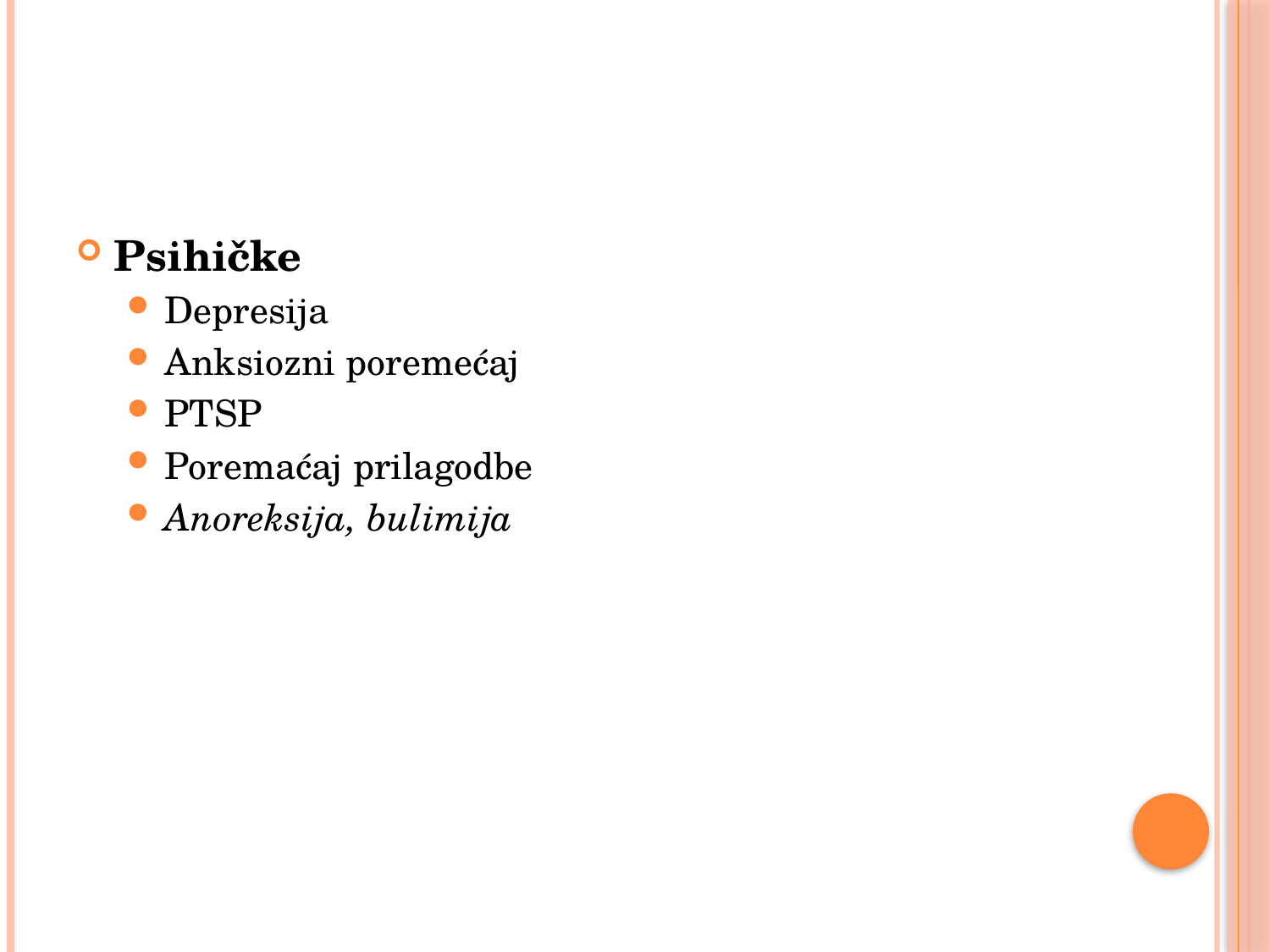

#
Psihičke
Depresija
Anksiozni poremećaj
PTSP
Poremaćaj prilagodbe
Anoreksija, bulimija